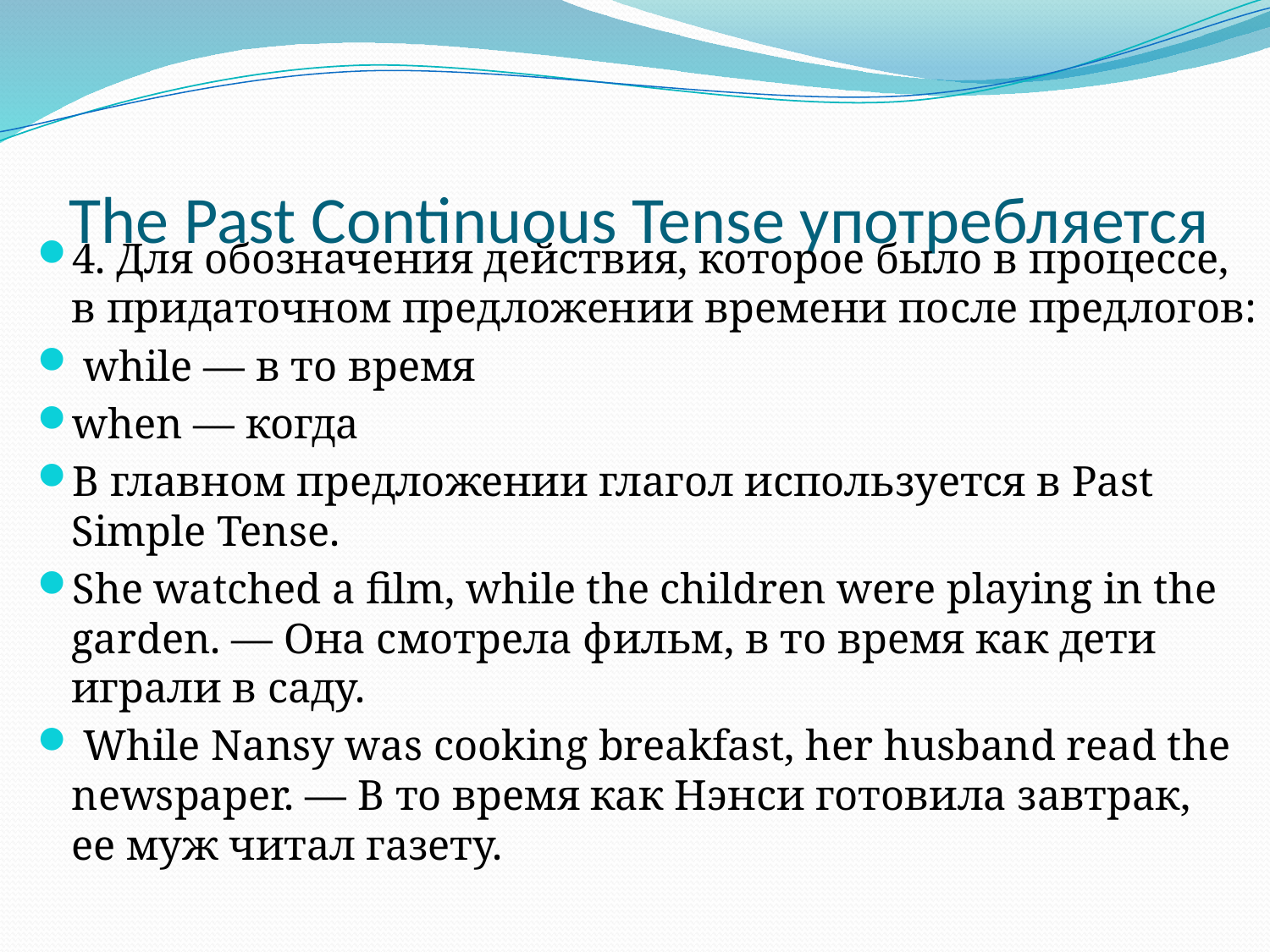

# The Past Continuous Tense употребляется
4. Для обозначения действия, которое было в процессе, в придаточном предложении времени после предлогов:
 while — в то время
when — когда
В главном предложении глагол используется в Past Simple Tense.
She watched a film, while the children were playing in the garden. — Она смотрела фильм, в то время как дети играли в саду.
 While Nansy was cooking breakfast, her husband read the newspaper. — В то время как Нэнси готовила завтрак, ее муж читал газету.